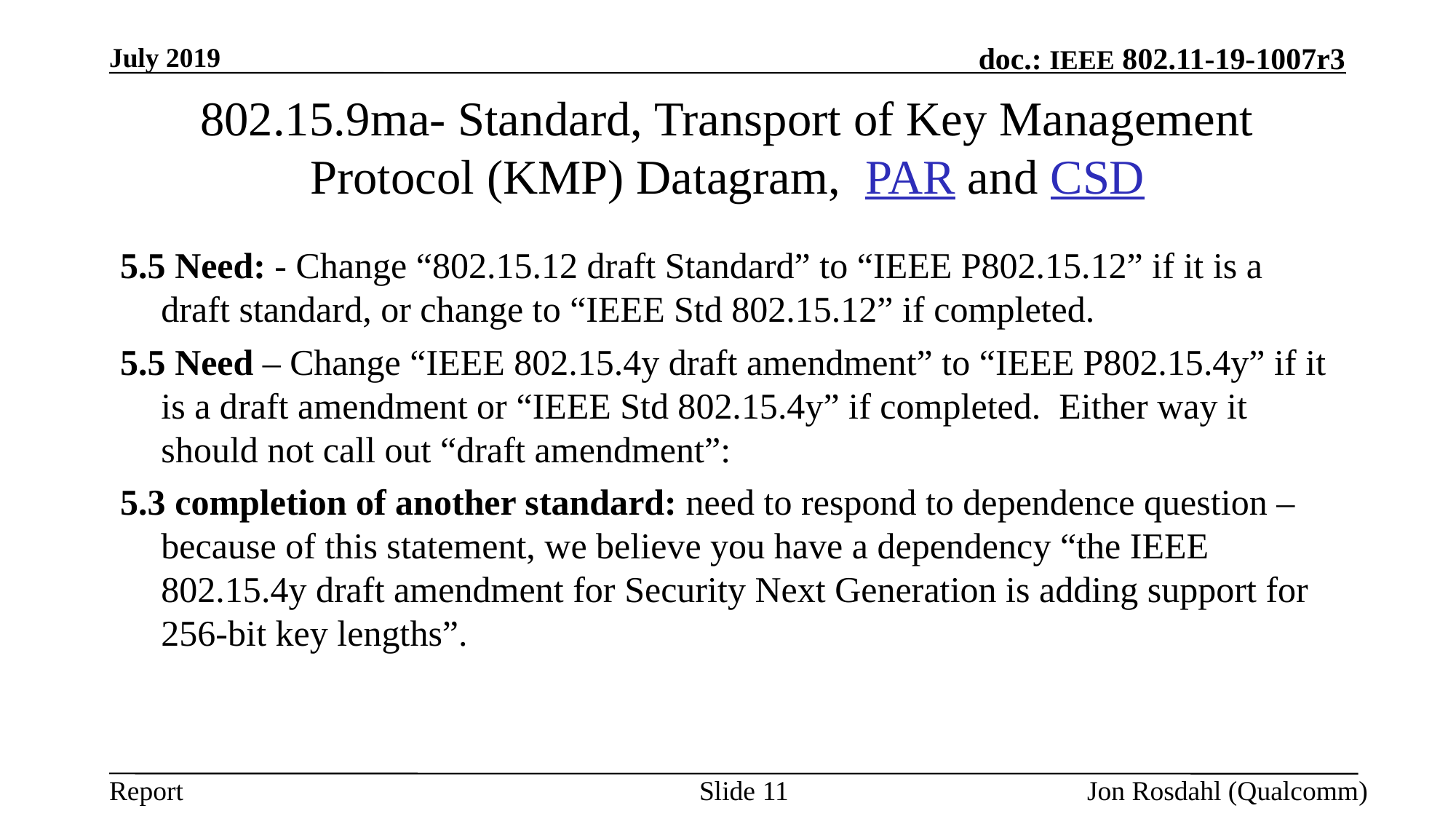

July 2019
# 802.15.9ma- Standard, Transport of Key Management Protocol (KMP) Datagram,  PAR and CSD
5.5 Need: - Change “802.15.12 draft Standard” to “IEEE P802.15.12” if it is a draft standard, or change to “IEEE Std 802.15.12” if completed.
5.5 Need – Change “IEEE 802.15.4y draft amendment” to “IEEE P802.15.4y” if it is a draft amendment or “IEEE Std 802.15.4y” if completed.  Either way it should not call out “draft amendment”:
5.3 completion of another standard: need to respond to dependence question – because of this statement, we believe you have a dependency “the IEEE 802.15.4y draft amendment for Security Next Generation is adding support for 256-bit key lengths”.
Slide 11
Jon Rosdahl (Qualcomm)